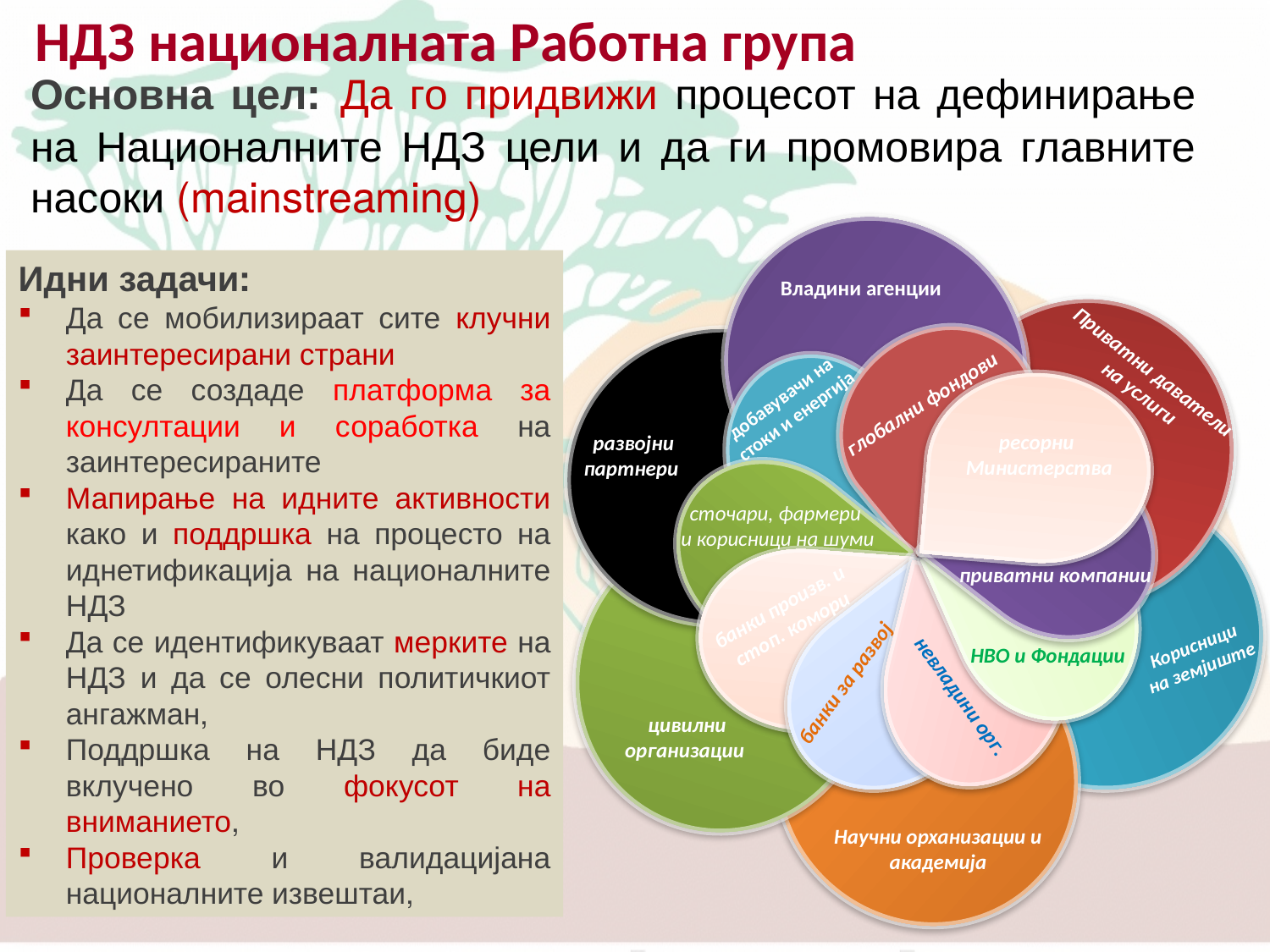

НДЗ националната Работна група
Основна цел: Да го придвижи процесот на дефинирање на Националните НДЗ цели и да ги промовира главните насоки (mainstreaming)

Идни задачи:
Да се мобилизираат сите клучни заинтересирани страни
Да се создаде платформа за консултации и соработка на заинтересираните
Мапирање на идните активности како и поддршка на процесто на иднетификација на националните НДЗ
Да се идентификуваат мерките на НДЗ и да се олесни политичкиот ангажман,
Поддршка на НДЗ да биде вклучено во фокусот на вниманието,
Проверка и валидацијана националните извештаи,
Владини агенции
Приватни даватели на услигу

Приватни даватели
на услиги

добавувачи на
стоки и енергија
глобални фондови
ресорни
Министерства
развојни партнери

сточари, фармери
и корисници на шуми

приватни компании
банки произв. и
стоп. комори

Корисници на земјиште
НВО и Фондации
банки за развој
невладини орг.
цивилни организации
Научни орханизации и академија